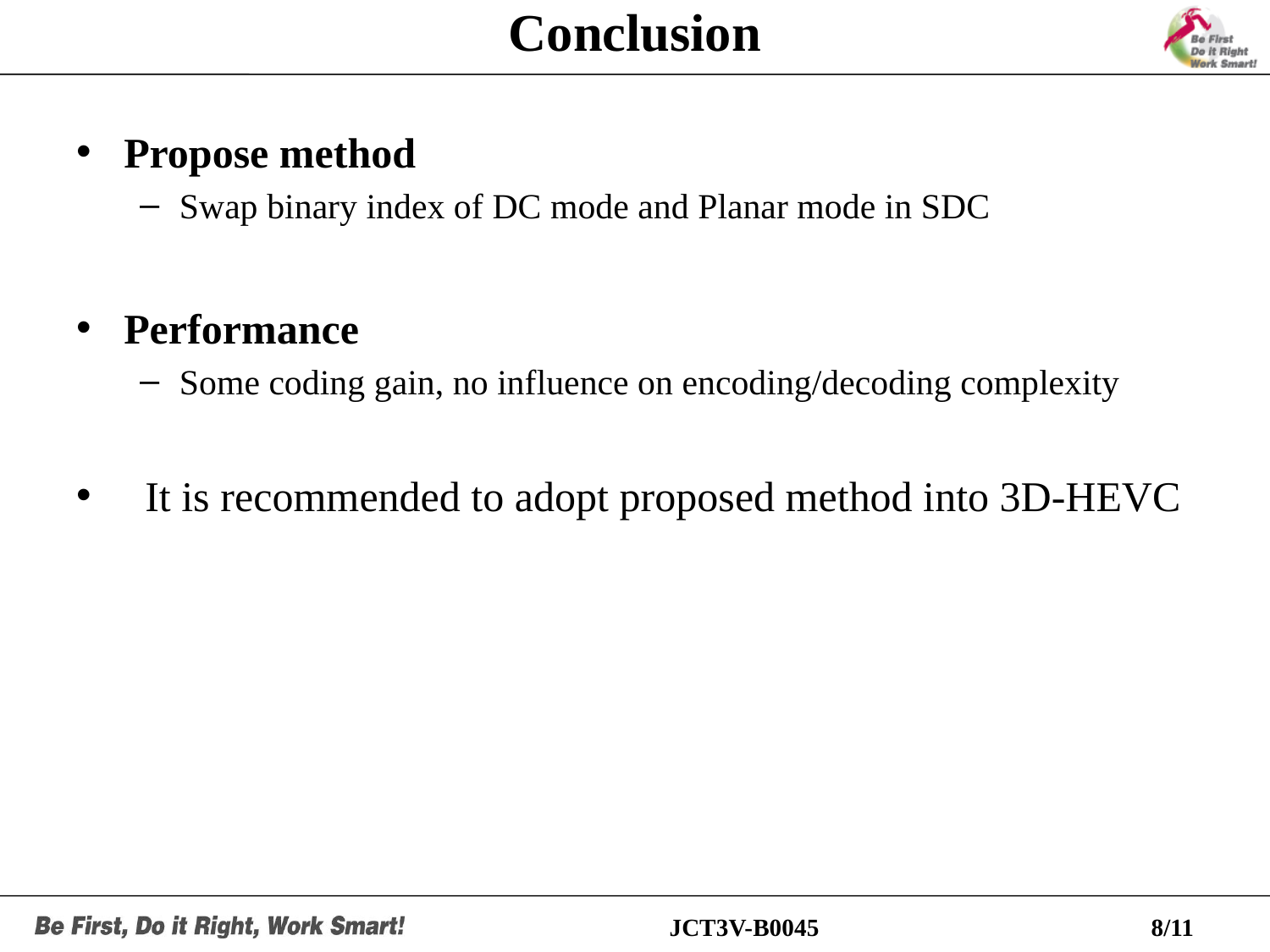

# Conclusion
Propose method
Swap binary index of DC mode and Planar mode in SDC

Performance
Some coding gain, no influence on encoding/decoding complexity

It is recommended to adopt proposed method into 3D-HEVC

JCT3V-B0045
8/11